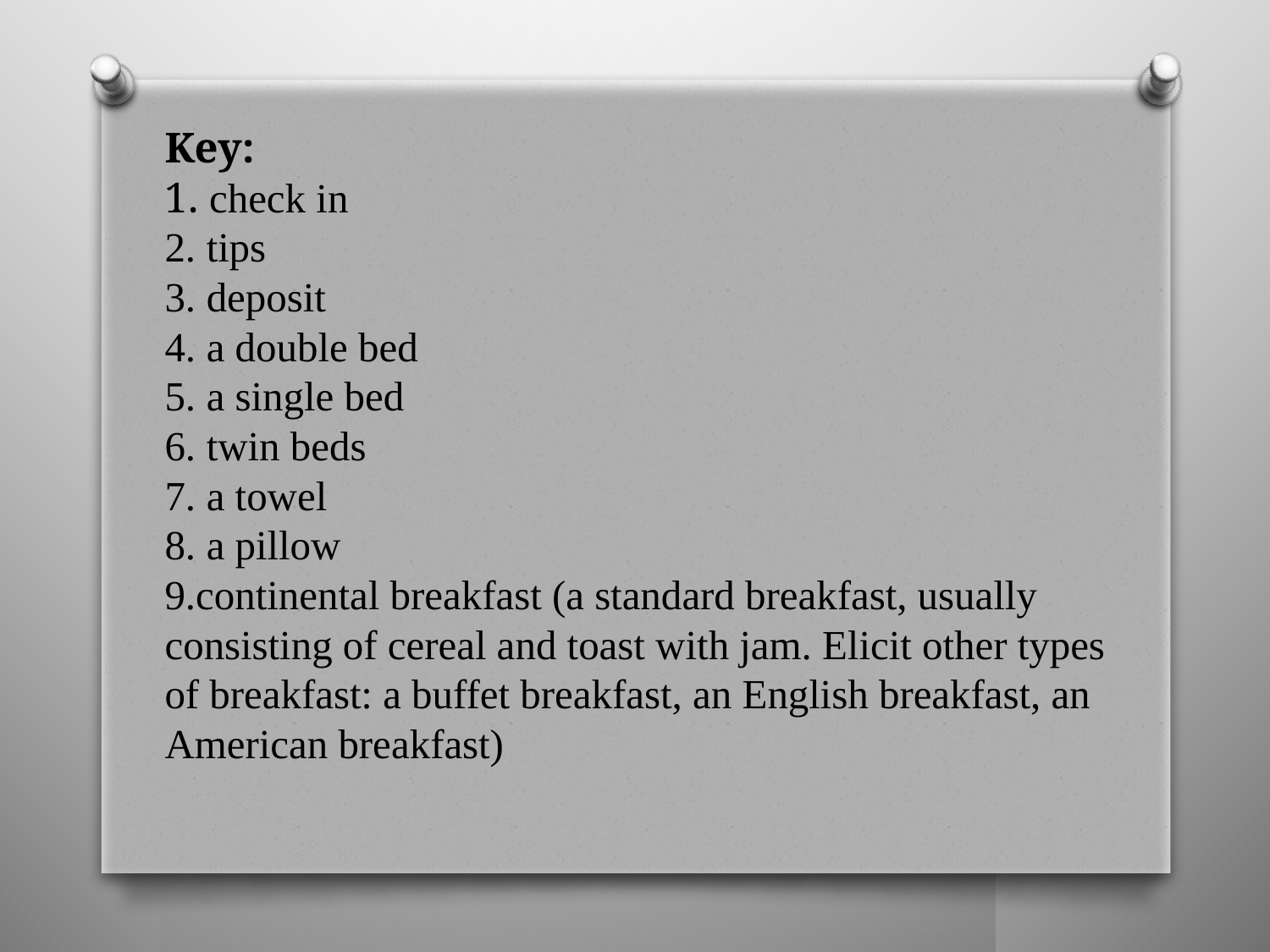

# Key: 1. check in 2. tips 3. deposit 4. a double bed 5. a single bed 6. twin beds 7. a towel 8. a pillow 9.continental breakfast (a standard breakfast, usually consisting of cereal and toast with jam. Elicit other types of breakfast: a buffet breakfast, an English breakfast, an American breakfast)